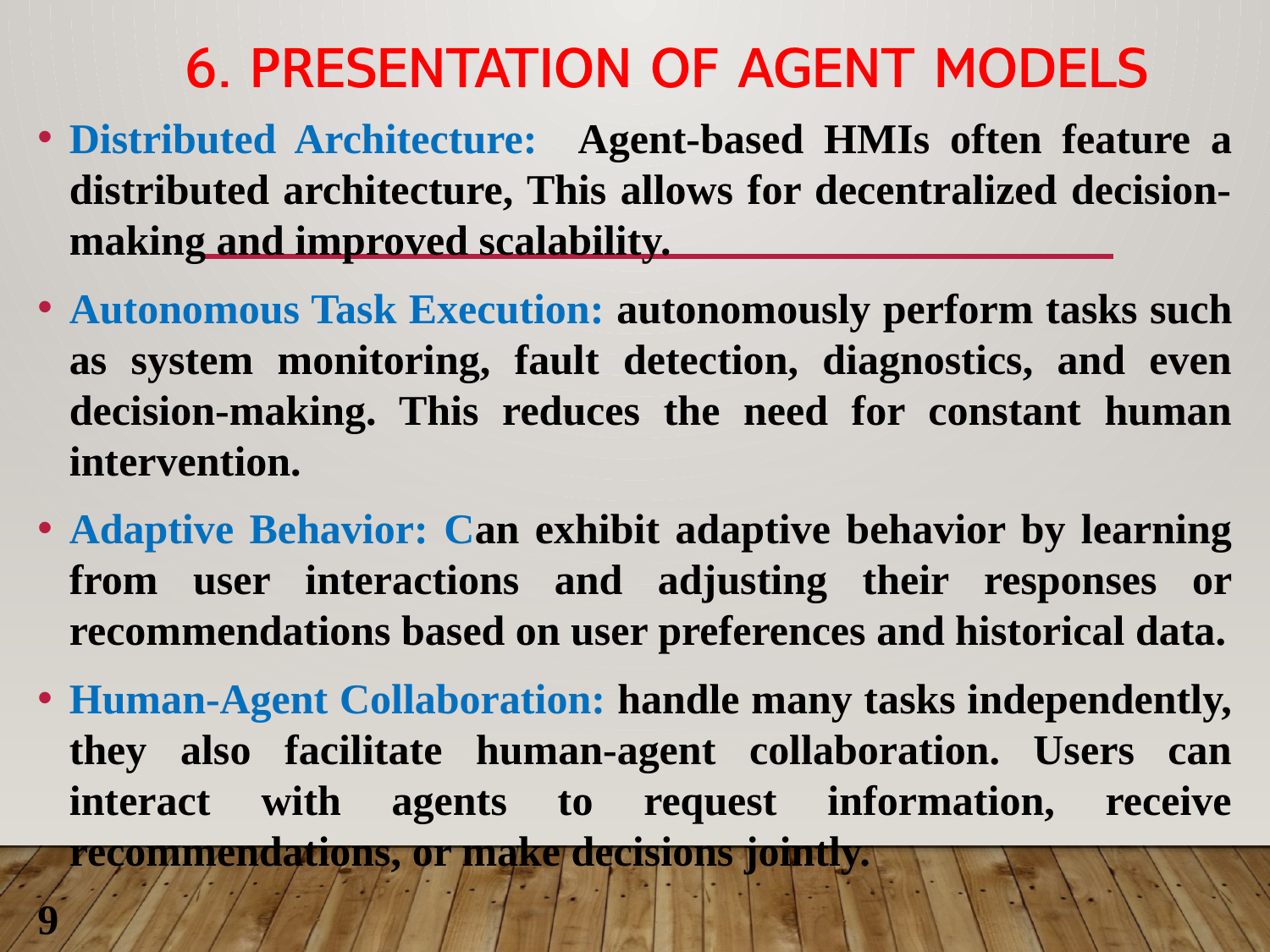

# 6. Presentation of agent models
Distributed Architecture:  Agent-based HMIs often feature a distributed architecture, This allows for decentralized decision-making and improved scalability.
Autonomous Task Execution: autonomously perform tasks such as system monitoring, fault detection, diagnostics, and even decision-making. This reduces the need for constant human intervention.
Adaptive Behavior: Can exhibit adaptive behavior by learning from user interactions and adjusting their responses or recommendations based on user preferences and historical data.
Human-Agent Collaboration: handle many tasks independently, they also facilitate human-agent collaboration. Users can interact with agents to request information, receive recommendations, or make decisions jointly.
9
Self-Organization: Some agent models incorporate self-organizational capabilities, allowing the HMI to reconfigure itself dynamically to optimize user experience and task execution.